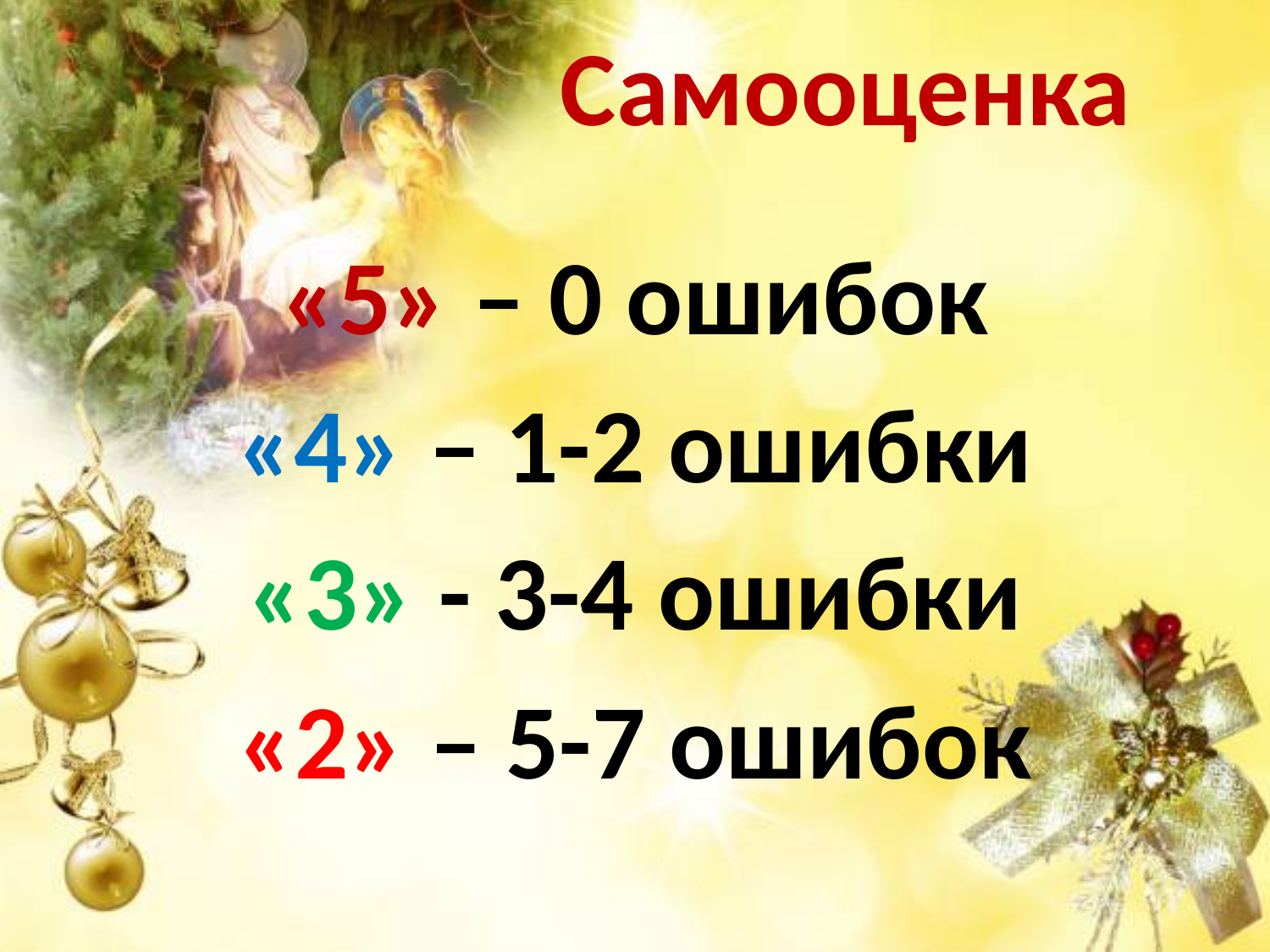

# Самооценка
«5» – 0 ошибок
«4» – 1-2 ошибки
«3» - 3-4 ошибки
«2» – 5-7 ошибок